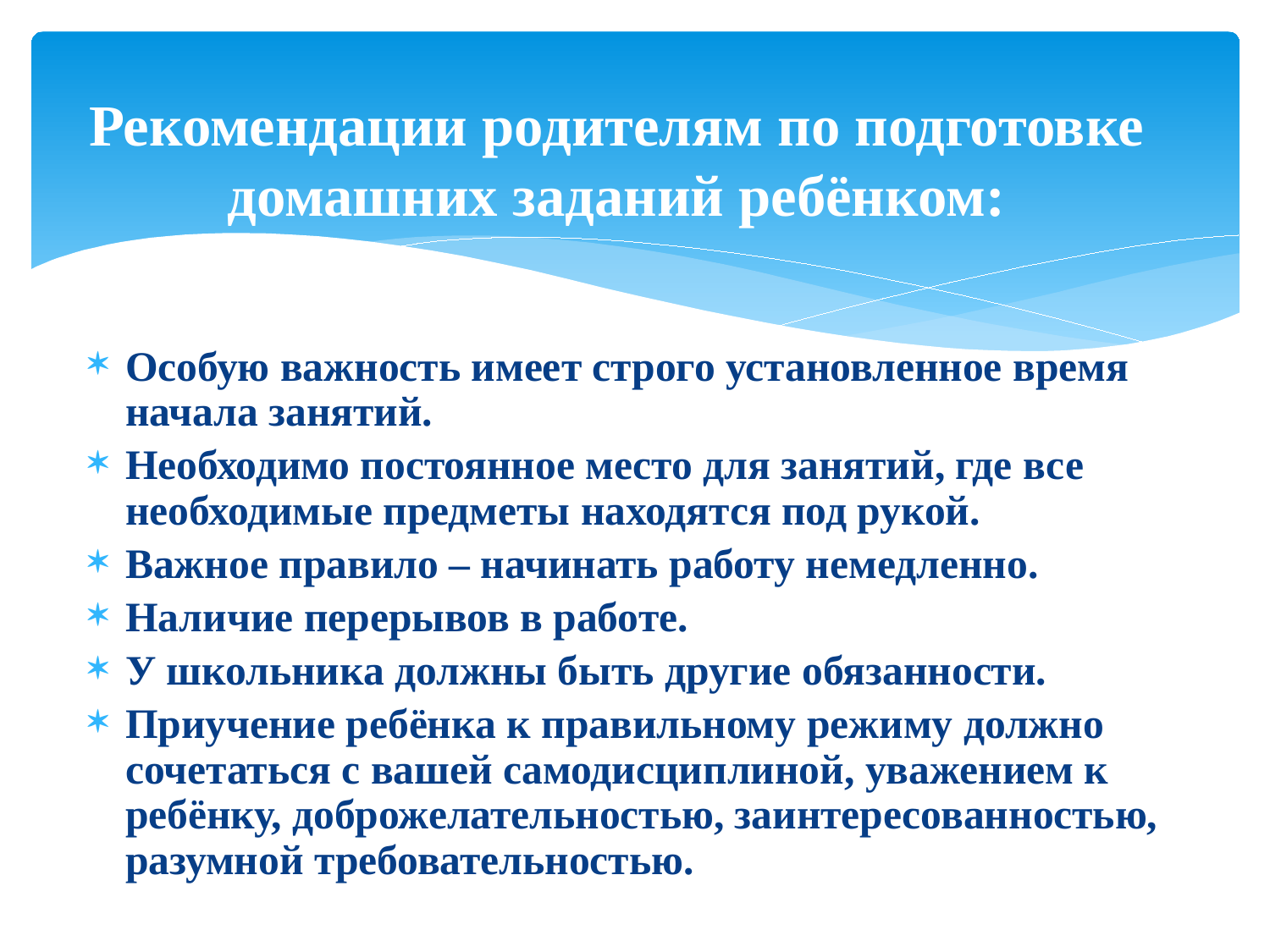

# Рекомендации родителям по подготовке домашних заданий ребёнком:

Особую важность имеет строго установленное время начала занятий.
Необходимо постоянное место для занятий, где все необходимые предметы находятся под рукой.
Важное правило – начинать работу немедленно.
Наличие перерывов в работе.
У школьника должны быть другие обязанности.
Приучение ребёнка к правильному режиму должно сочетаться с вашей самодисциплиной, уважением к ребёнку, доброжелательностью, заинтересованностью, разумной требовательностью.